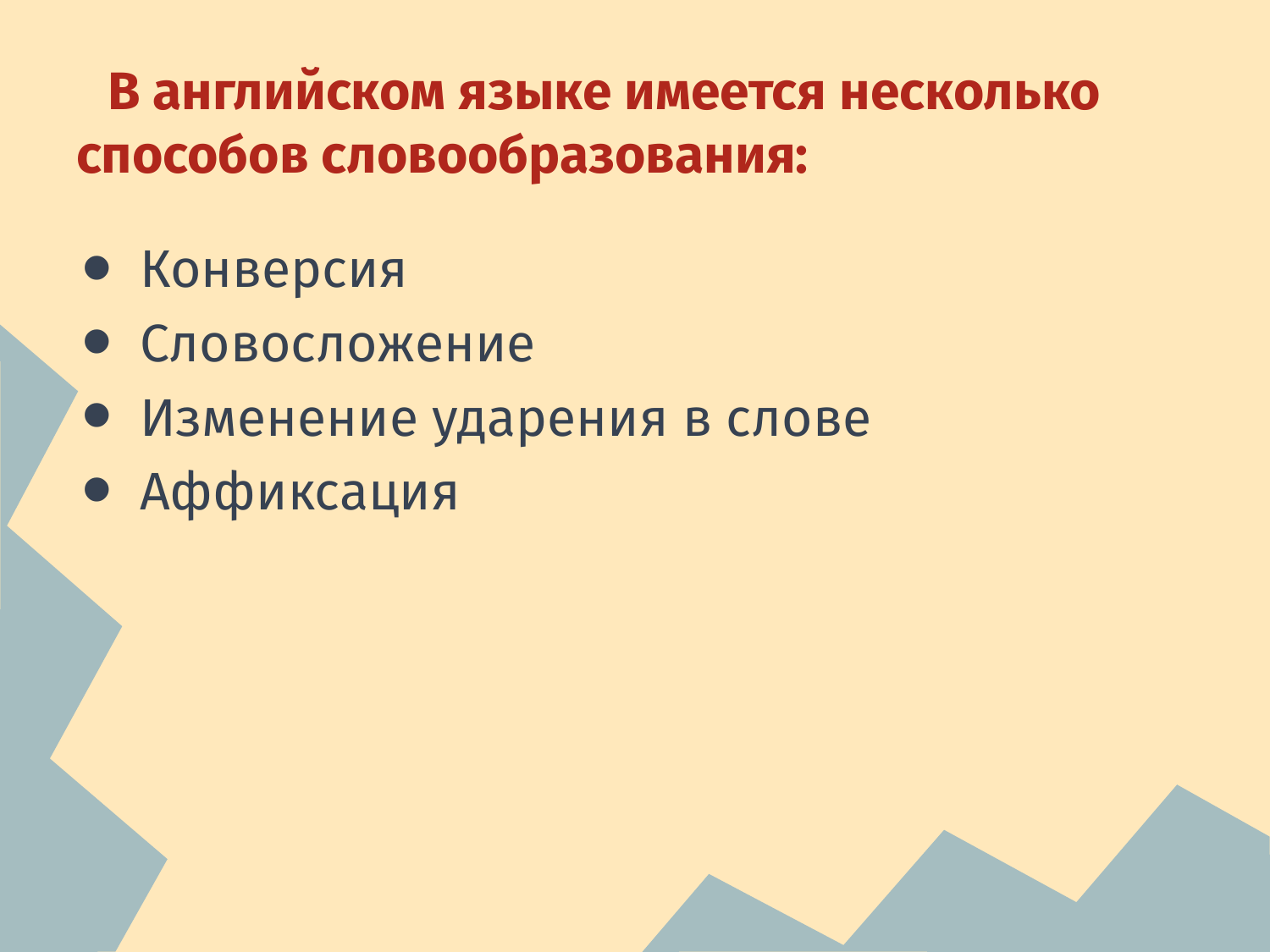

# В английском языке имеется несколько способов словообразования:
Конверсия
Словосложение
Изменение ударения в слове
Аффиксация